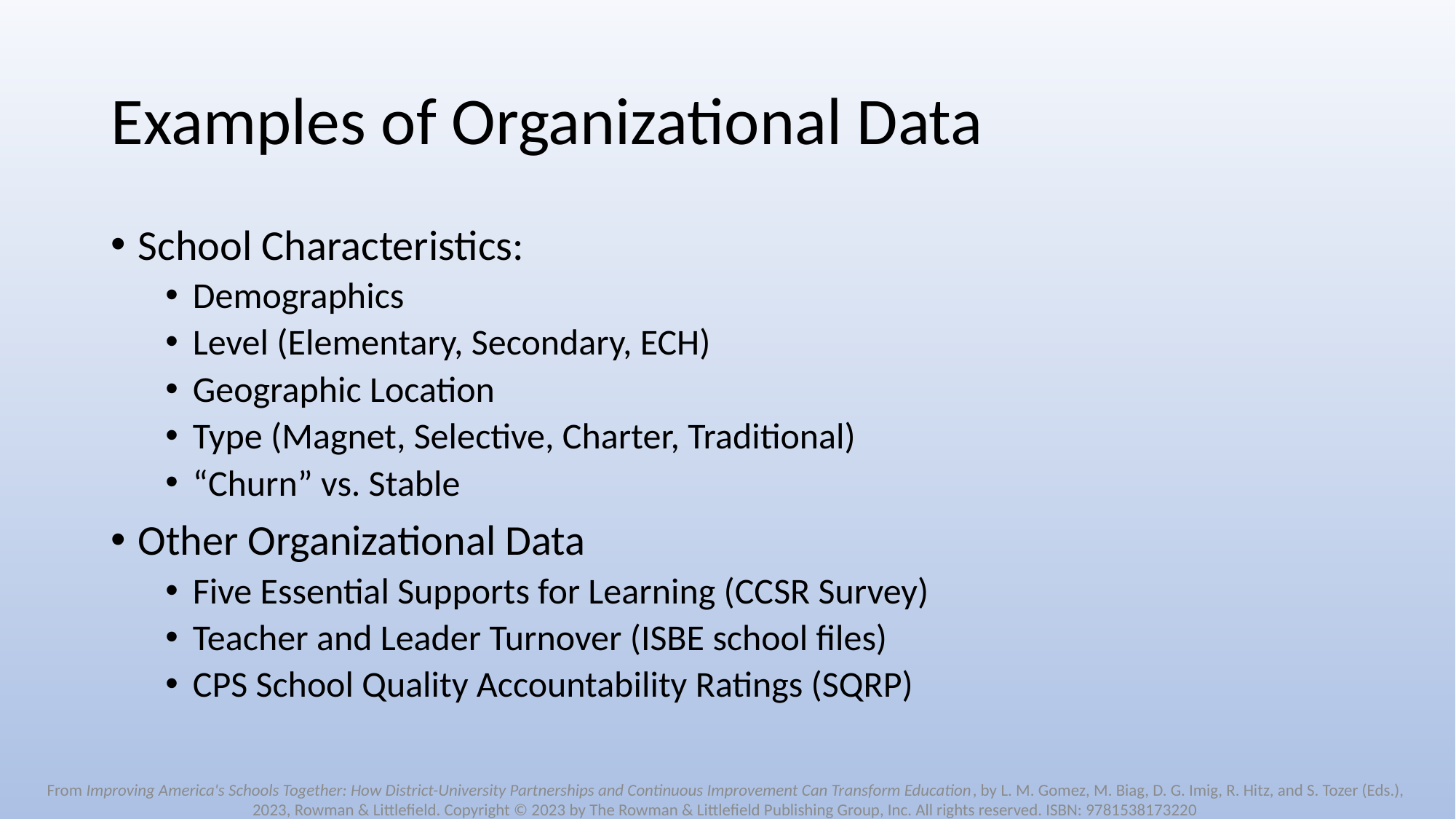

# Examples of Organizational Data
School Characteristics:
Demographics
Level (Elementary, Secondary, ECH)
Geographic Location
Type (Magnet, Selective, Charter, Traditional)
“Churn” vs. Stable
Other Organizational Data
Five Essential Supports for Learning (CCSR Survey)
Teacher and Leader Turnover (ISBE school files)
CPS School Quality Accountability Ratings (SQRP)

From Improving America's Schools Together: How District-University Partnerships and Continuous Improvement Can Transform Education, by L. M. Gomez, M. Biag, D. G. Imig, R. Hitz, and S. Tozer (Eds.), 2023, Rowman & Littlefield. Copyright © 2023 by The Rowman & Littlefield Publishing Group, Inc. All rights reserved. ISBN: 9781538173220